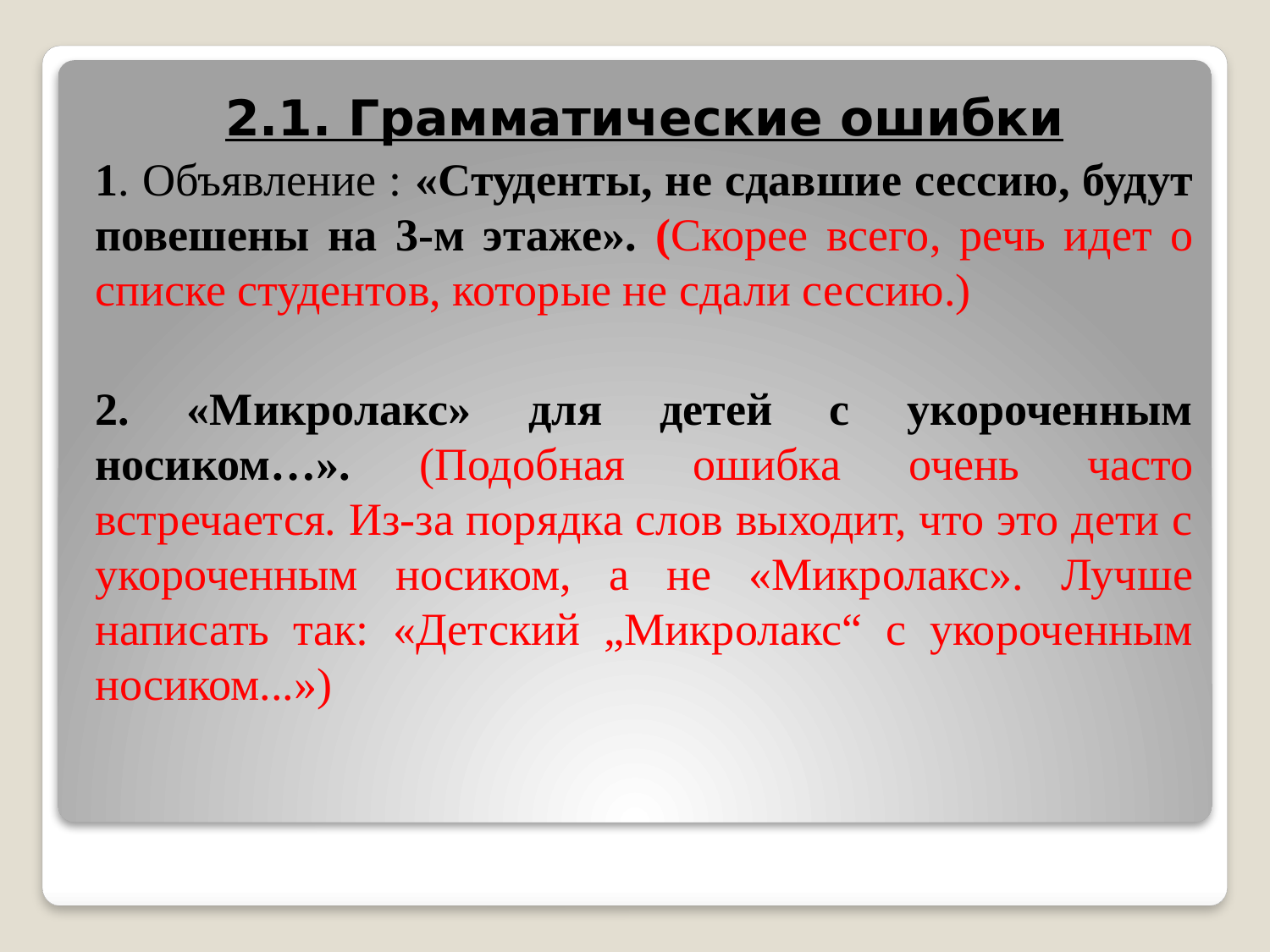

2.1. Грамматические ошибки
1. Объявление : «Студенты, не сдавшие сессию, будут повешены на 3-м этаже». (Скорее всего, речь идет о списке студентов, которые не сдали сессию.)

2. «Микролакс» для детей с укороченным носиком…». (Подобная ошибка очень часто встречается. Из-за порядка слов выходит, что это дети с укороченным носиком, а не «Микролакс». Лучше написать так: «Детский „Микролакс“ с укороченным носиком...»)

#